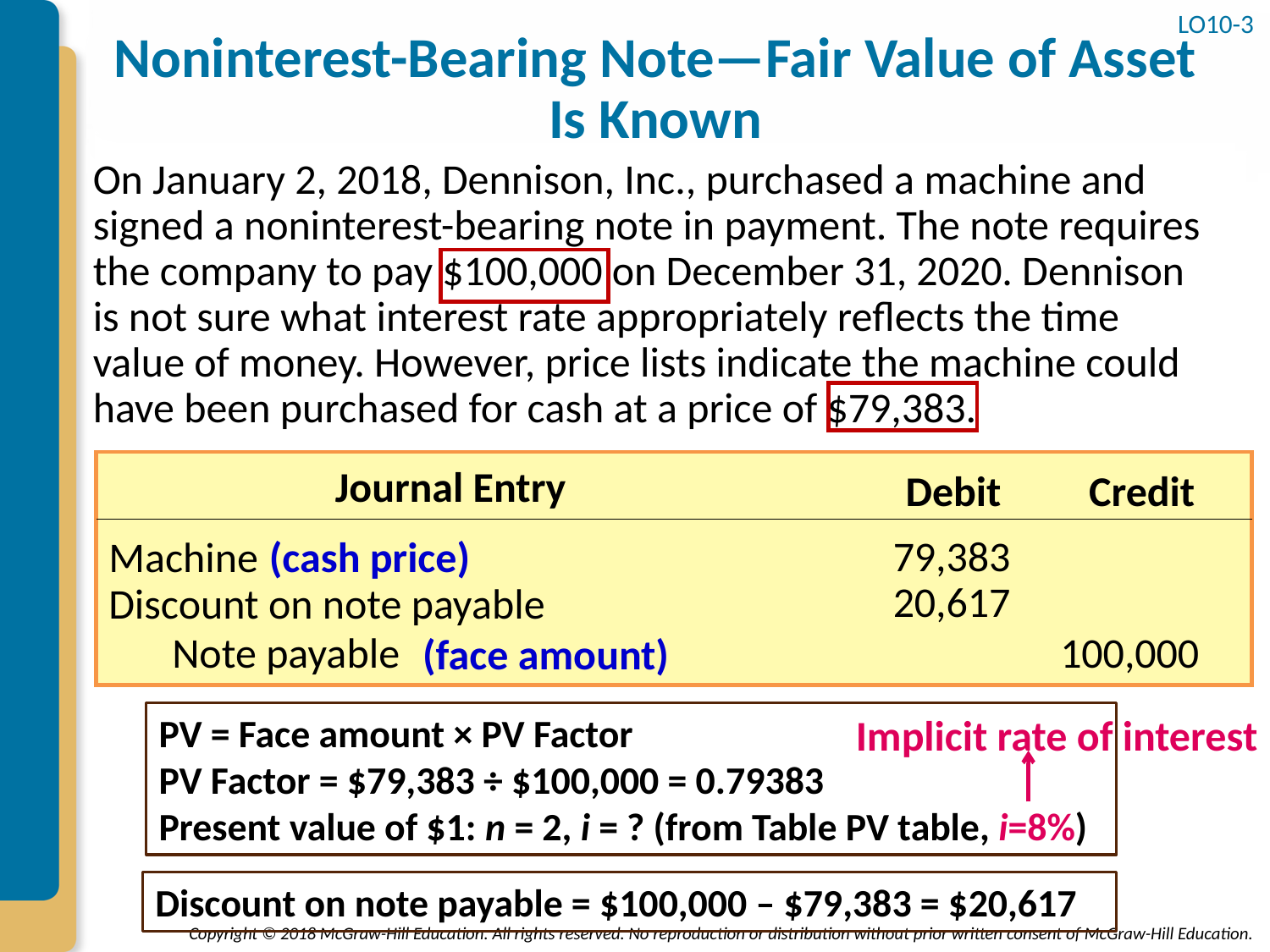

LO10-3
# Noninterest-Bearing Note—Fair Value of Asset Is Known
On January 2, 2018, Dennison, Inc., purchased a machine and signed a noninterest-bearing note in payment. The note requires the company to pay $100,000 on December 31, 2020. Dennison is not sure what interest rate appropriately reflects the time value of money. However, price lists indicate the machine could have been purchased for cash at a price of $79,383.

Journal Entry
Credit
Debit
79,383
(cash price)
Machine
20,617
Discount on note payable
Note payable
100,000
(face amount)
PV = Face amount × PV Factor
PV Factor = $79,383 ÷ $100,000 = 0.79383
Present value of $1: n = 2, i = ? (from Table PV table, i=8%)
Implicit rate of interest
Discount on note payable = $100,000 – $79,383 = $20,617